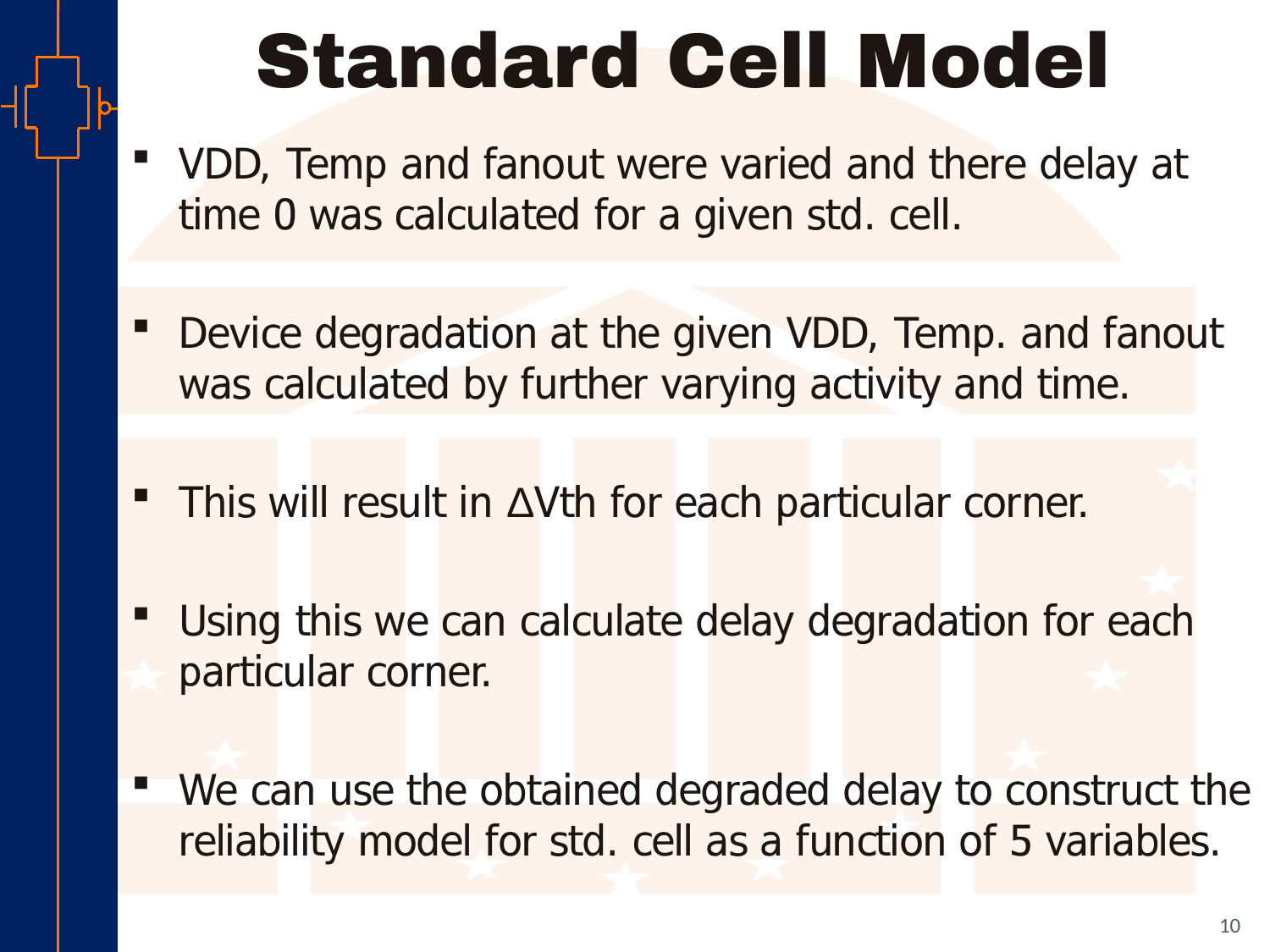

# Standard Cell Model
VDD, Temp and fanout were varied and there delay at time 0 was calculated for a given std. cell.

Device degradation at the given VDD, Temp. and fanout was calculated by further varying activity and time.

This will result in ΔVth for each particular corner.

Using this we can calculate delay degradation for each particular corner.

We can use the obtained degraded delay to construct the reliability model for std. cell as a function of 5 variables.
10